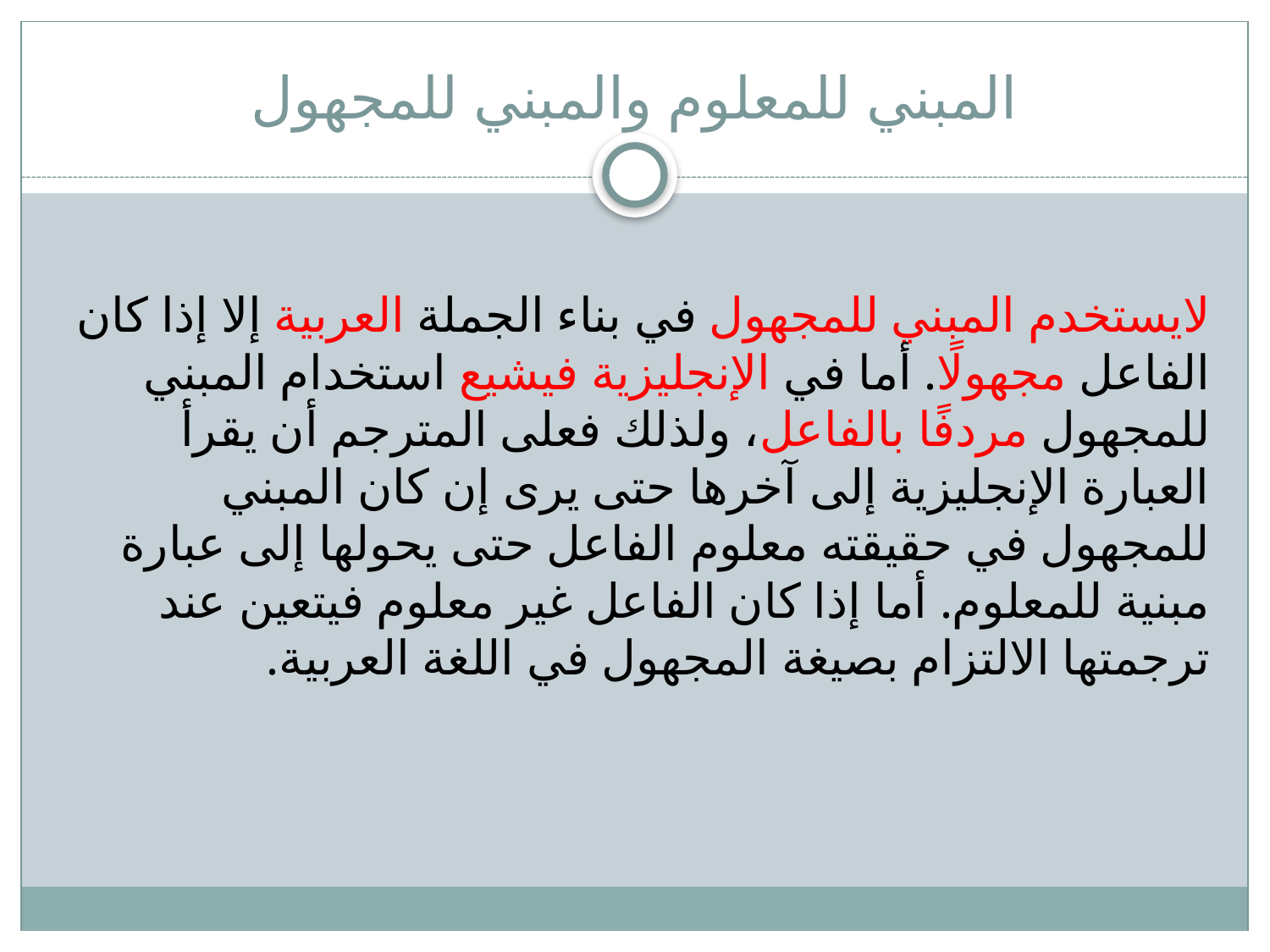

# المبني للمعلوم والمبني للمجهول

لايستخدم المبني للمجهول في بناء الجملة العربية إلا إذا كان الفاعل مجهولًا. أما في الإنجليزية فيشيع استخدام المبني للمجهول مردفًا بالفاعل، ولذلك فعلى المترجم أن يقرأ العبارة الإنجليزية إلى آخرها حتى يرى إن كان المبني للمجهول في حقيقته معلوم الفاعل حتى يحولها إلى عبارة مبنية للمعلوم. أما إذا كان الفاعل غير معلوم فيتعين عند ترجمتها الالتزام بصيغة المجهول في اللغة العربية.